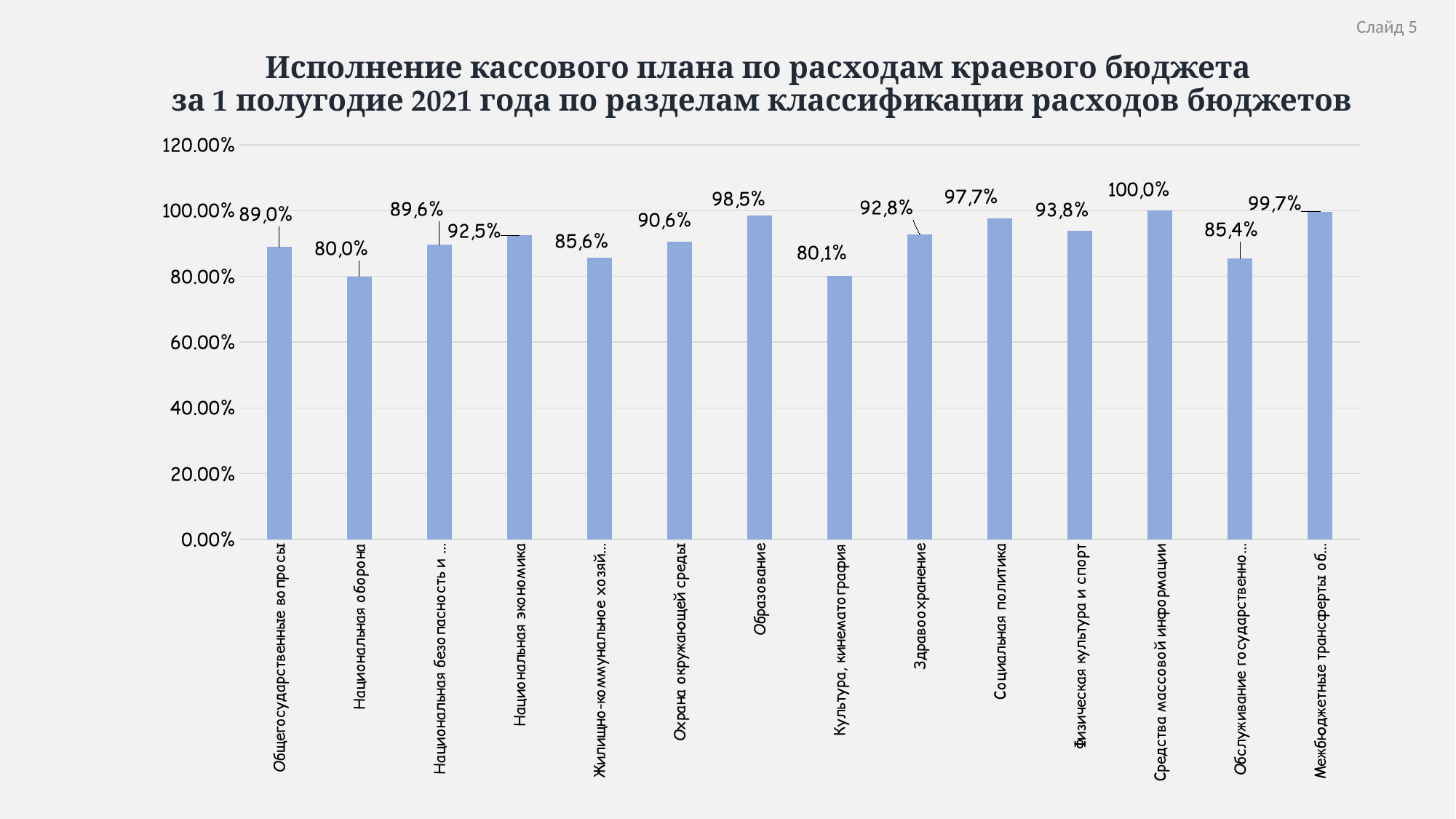

Слайд 5
# Исполнение кассового плана по расходам краевого бюджета за 1 полугодие 2021 года по разделам классификации расходов бюджетов

### Chart

| Category | КАССОВЫЙ ПЛАН |
|---|---|
| Общегосударственные вопросы | 0.89 |
| Национальная оборона | 0.8 |
| Национальная безопасность и правоохранительная деятельность | 0.896 |
| Национальная экономика | 0.925 |
| Жилищно-коммунальное хозяйство | 0.856 |
| Охрана окружающей среды | 0.906 |
| Образование | 0.985 |
| Культура, кинематография | 0.801 |
| Здравоохранение | 0.928 |
| Социальная политика | 0.977 |
| Физическая культура и спорт | 0.938 |
| Средства массовой информации | 1.0 |
| Обслуживание государственного и муниципального долга | 0.854 |
| Межбюджетные трансферты общего характера бюджетам бюджетной системы Российской Федерации | 0.997 |